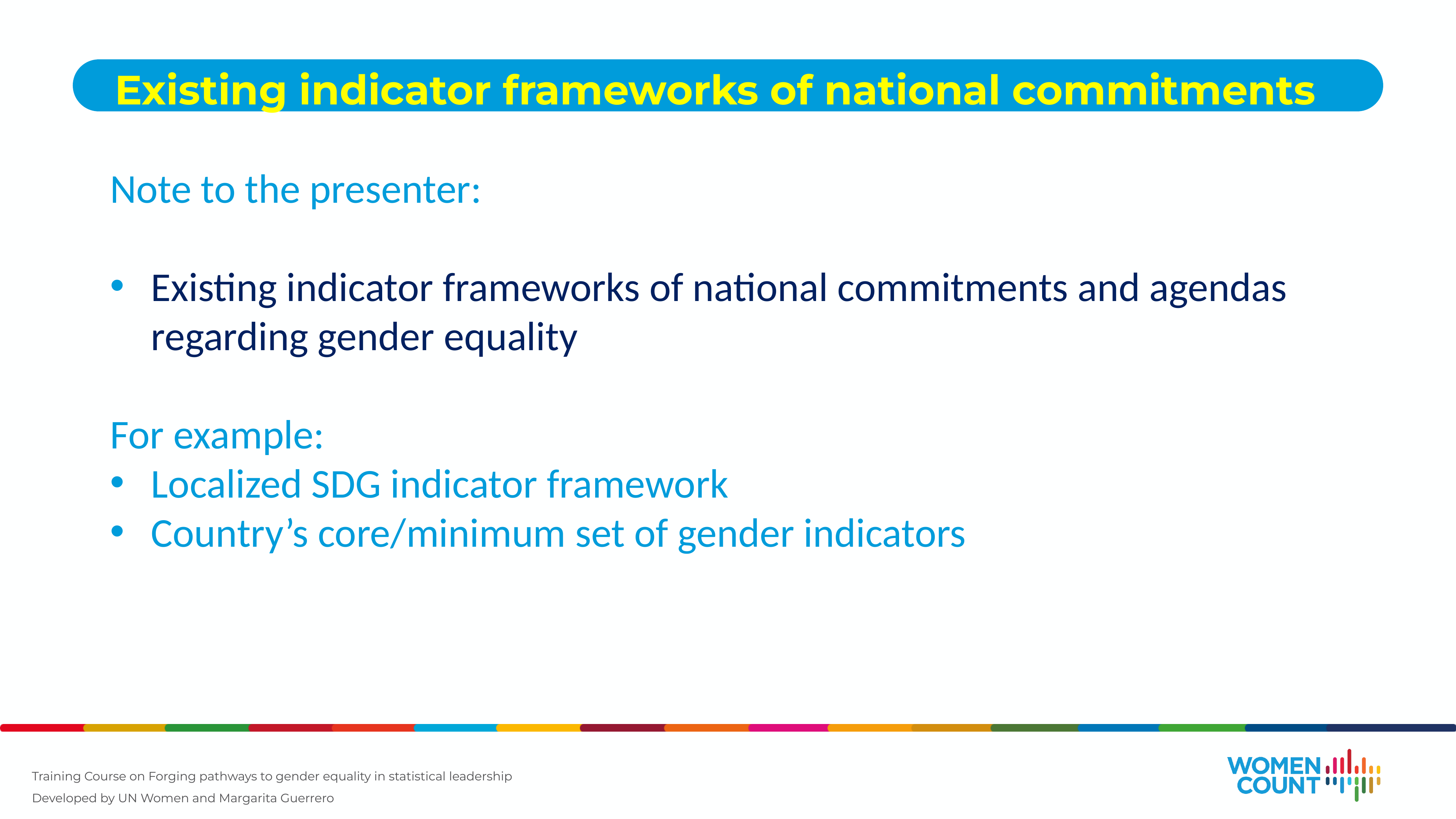

Existing indicator frameworks of national commitments
Note to the presenter:

­Existing indicator frameworks of national commitments and agendas regarding gender equality

For example:
Localized SDG indicator framework
Country’s core/minimum set of gender indicators
Training Course on Forging pathways to gender equality in statistical leadership
Developed by UN Women and Margarita Guerrero